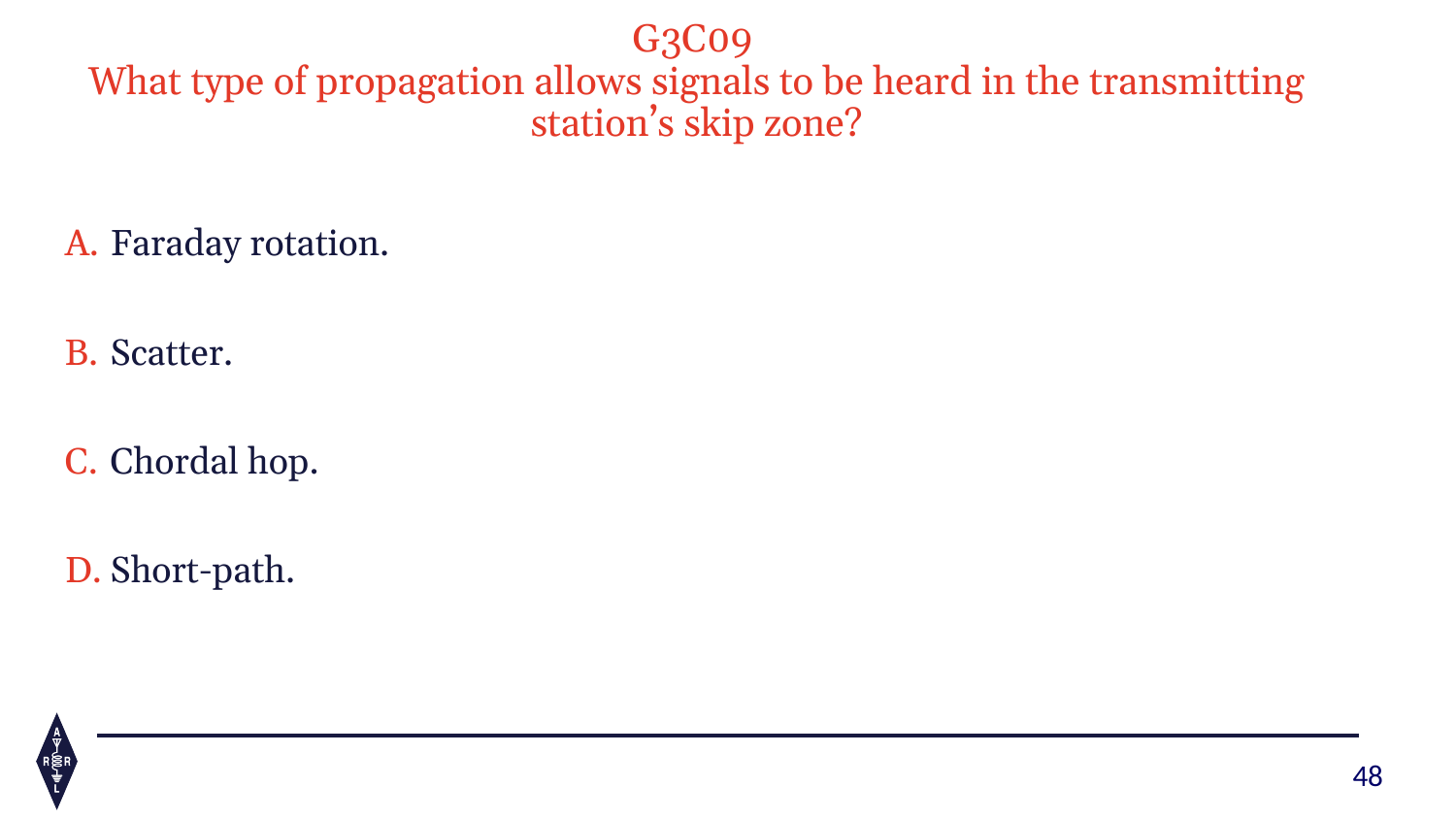

G3C09
What type of propagation allows signals to be heard in the transmitting station’s skip zone?
Faraday rotation.

Scatter.

Chordal hop.

Short-path.
48